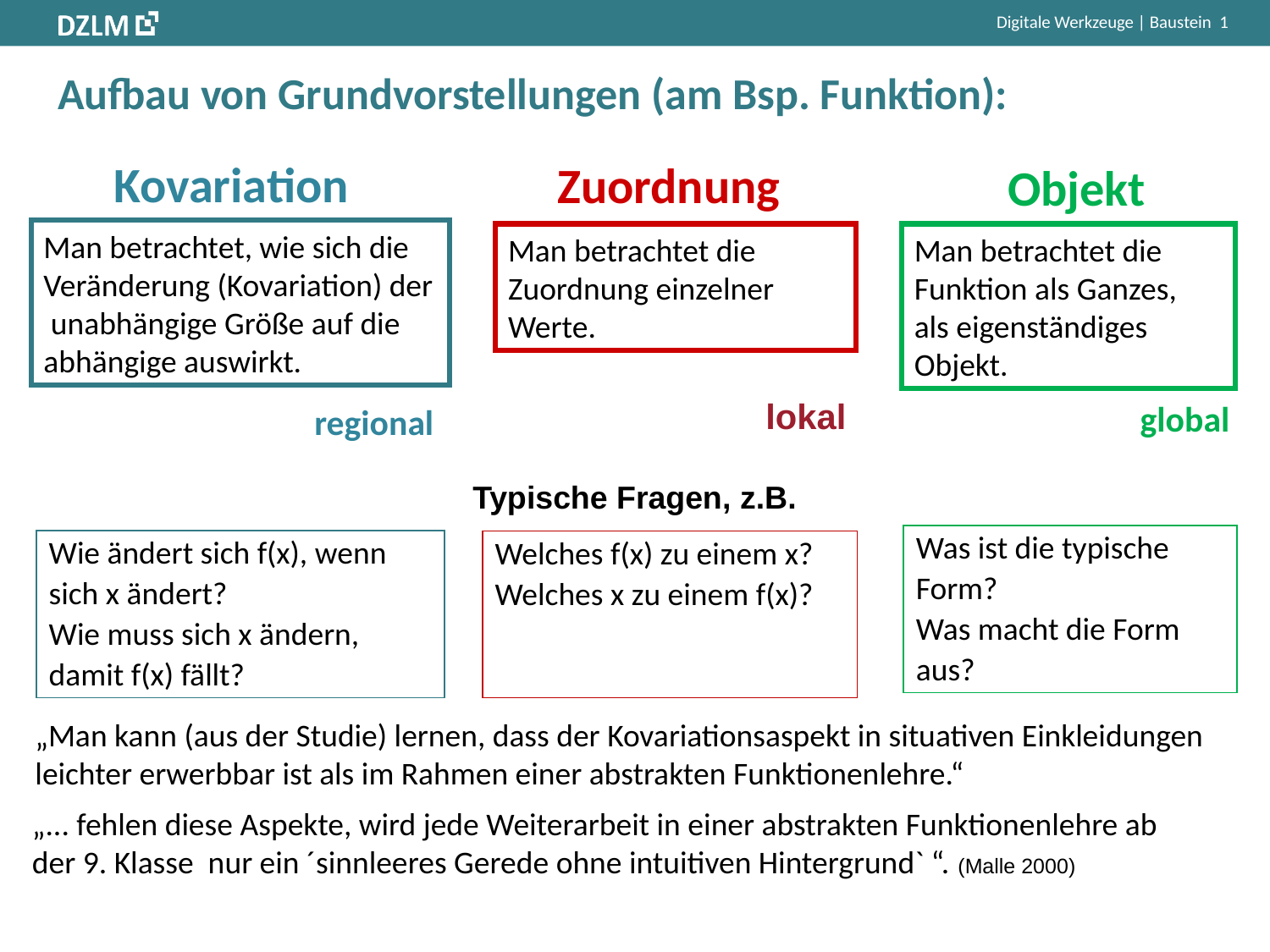

# Aufbau von Grundvorstellungen (am Bsp. Funktion):
Kovariation
Zuordnung
Objekt
Man betrachtet, wie sich die Veränderung (Kovariation) der  unabhängige Größe auf die abhängige auswirkt.
Man betrachtet die Zuordnung einzelner Werte.
Man betrachtet die
Funktion als Ganzes,
als eigenständiges Objekt.
global
lokal
regional
Typische Fragen, z.B.
Was ist die typische
Form?
Was macht die Form
aus?
Wie ändert sich f(x), wenn
sich x ändert?
Wie muss sich x ändern,
damit f(x) fällt?
Welches f(x) zu einem x?
Welches x zu einem f(x)?
„Man kann (aus der Studie) lernen, dass der Kovariationsaspekt in situativen Einkleidungen leichter erwerbbar ist als im Rahmen einer abstrakten Funktionenlehre.“
„... fehlen diese Aspekte, wird jede Weiterarbeit in einer abstrakten Funktionenlehre ab der 9. Klasse  nur ein ´sinnleeres Gerede ohne intuitiven Hintergrund` “. (Malle 2000)